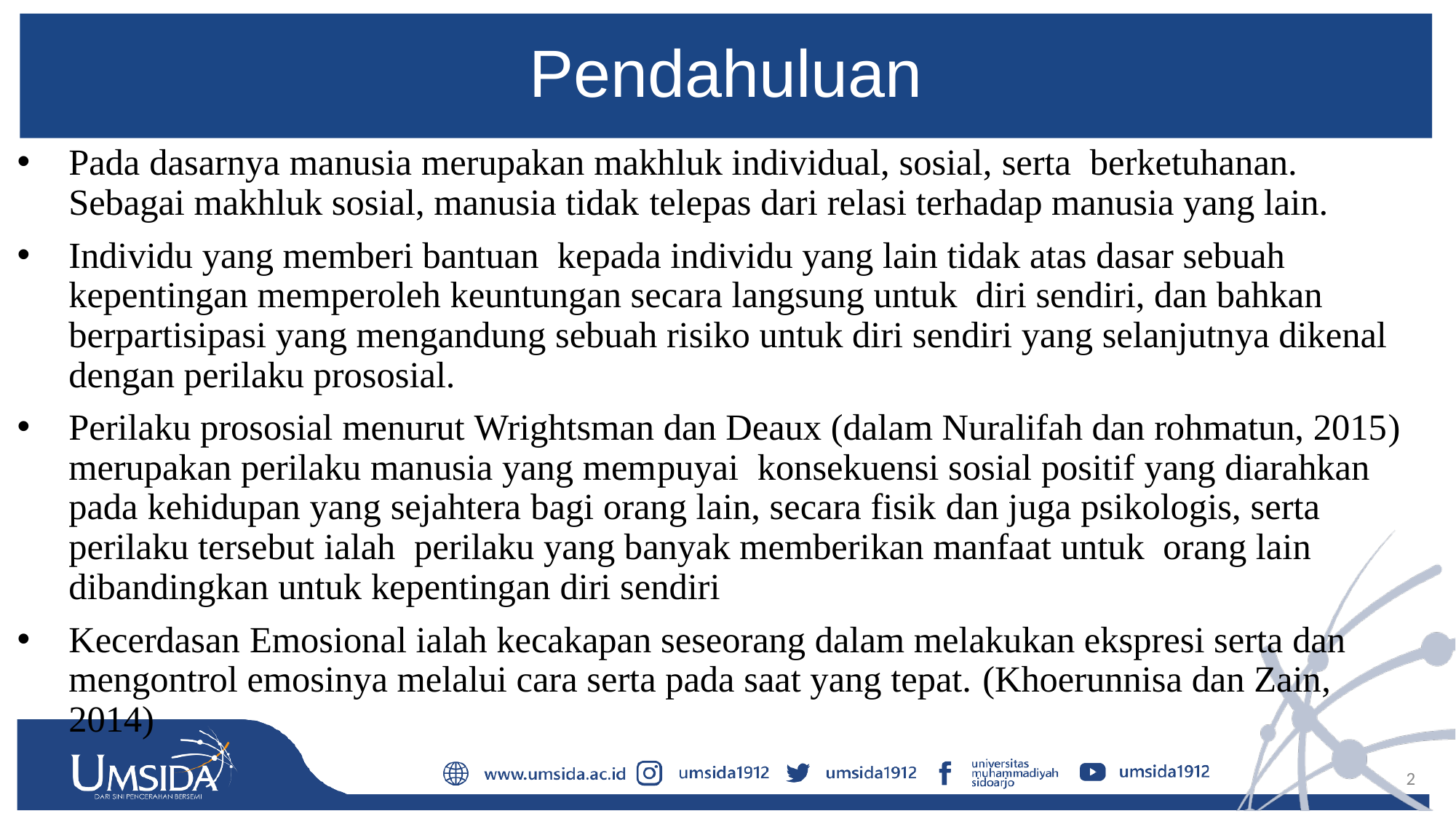

# Pendahuluan
Pada dasarnya manusia merupakan makhluk individual, sosial, serta  berketuhanan. Sebagai makhluk sosial, manusia tidak telepas dari relasi terhadap manusia yang lain.
Individu yang memberi bantuan  kepada individu yang lain tidak atas dasar sebuah kepentingan memperoleh keuntungan secara langsung untuk  diri sendiri, dan bahkan berpartisipasi yang mengandung sebuah risiko untuk diri sendiri yang selanjutnya dikenal dengan perilaku prososial.
Perilaku prososial menurut Wrightsman dan Deaux (dalam Nuralifah dan rohmatun, 2015) merupakan perilaku manusia yang mempuyai  konsekuensi sosial positif yang diarahkan pada kehidupan yang sejahtera bagi orang lain, secara fisik dan juga psikologis, serta perilaku tersebut ialah  perilaku yang banyak memberikan manfaat untuk  orang lain dibandingkan untuk kepentingan diri sendiri
Kecerdasan Emosional ialah kecakapan seseorang dalam melakukan ekspresi serta dan mengontrol emosinya melalui cara serta pada saat yang tepat. (Khoerunnisa dan Zain, 2014)